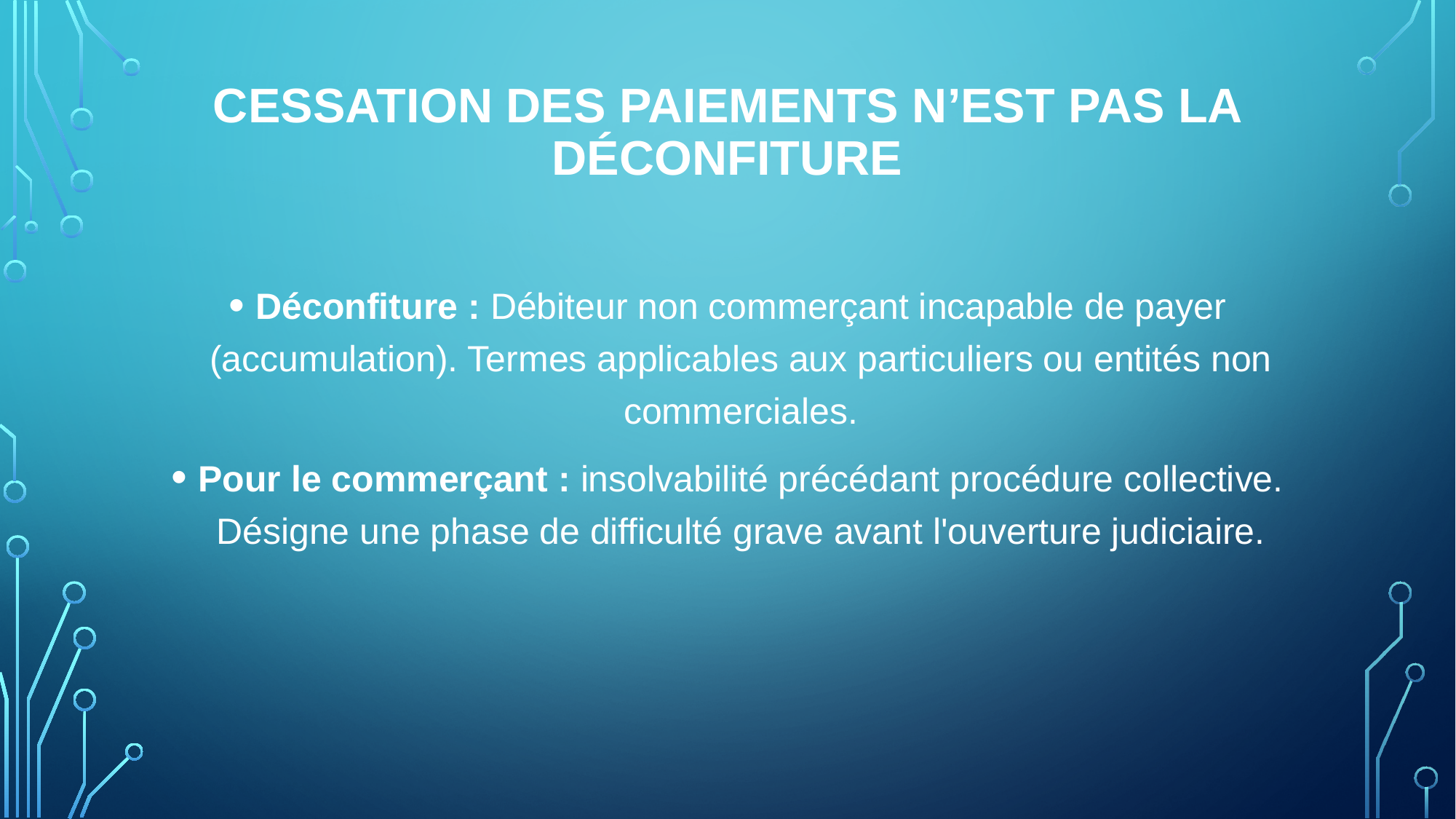

# Cessation des Paiements N’EST PAS LA Déconfiture
Déconfiture : Débiteur non commerçant incapable de payer (accumulation). Termes applicables aux particuliers ou entités non commerciales.
Pour le commerçant : insolvabilité précédant procédure collective. Désigne une phase de difficulté grave avant l'ouverture judiciaire.